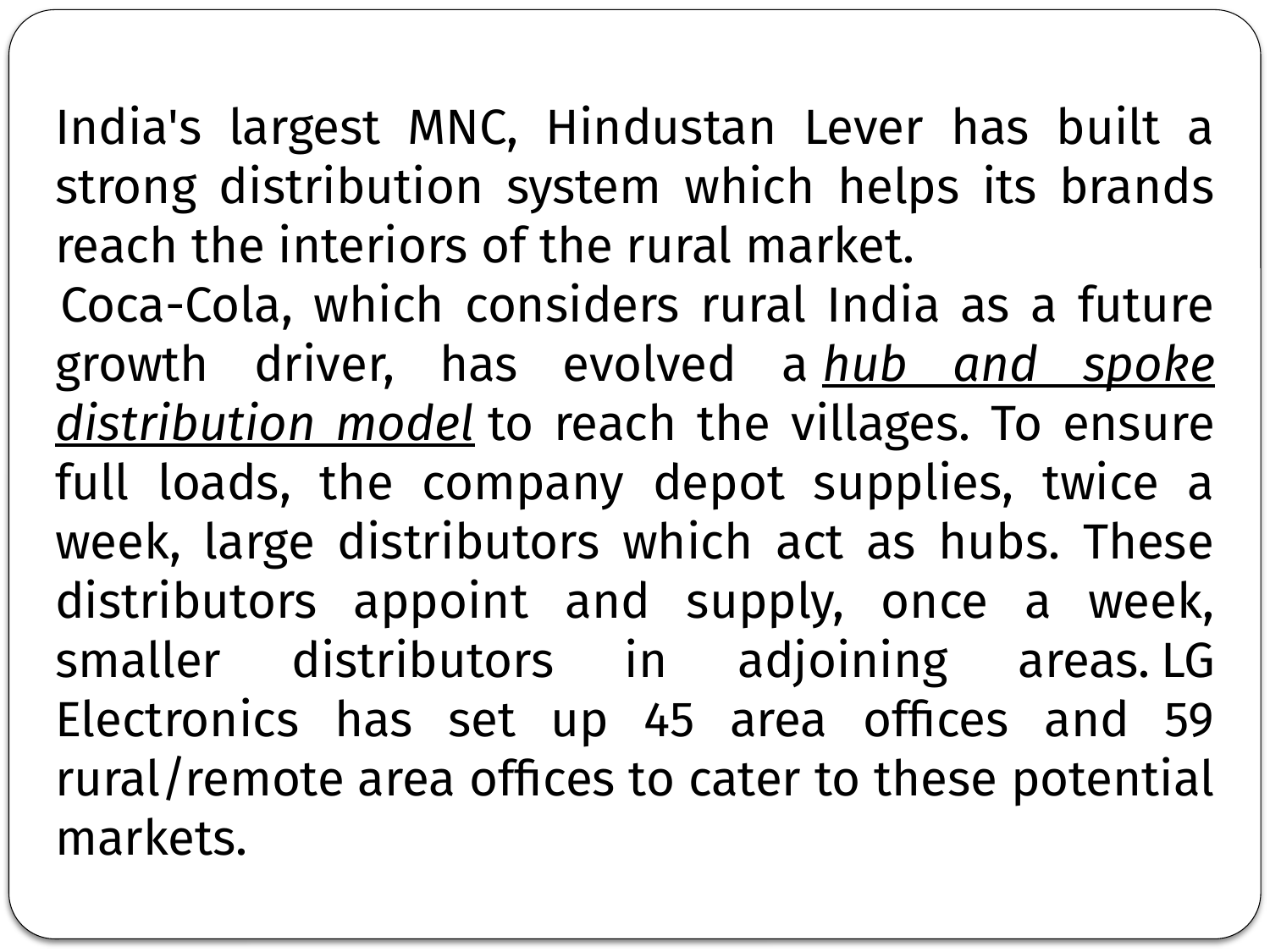

India's largest MNC, Hindustan Lever has built a strong distribution system which helps its brands reach the interiors of the rural market.
 Coca-Cola, which considers rural India as a future growth driver, has evolved a hub and spoke distribution model to reach the villages. To ensure full loads, the company depot supplies, twice a week, large distributors which act as hubs. These distributors appoint and supply, once a week, smaller distributors in adjoining areas.  LG Electronics has set up 45 area offices and 59 rural/remote area offices to cater to these potential markets.